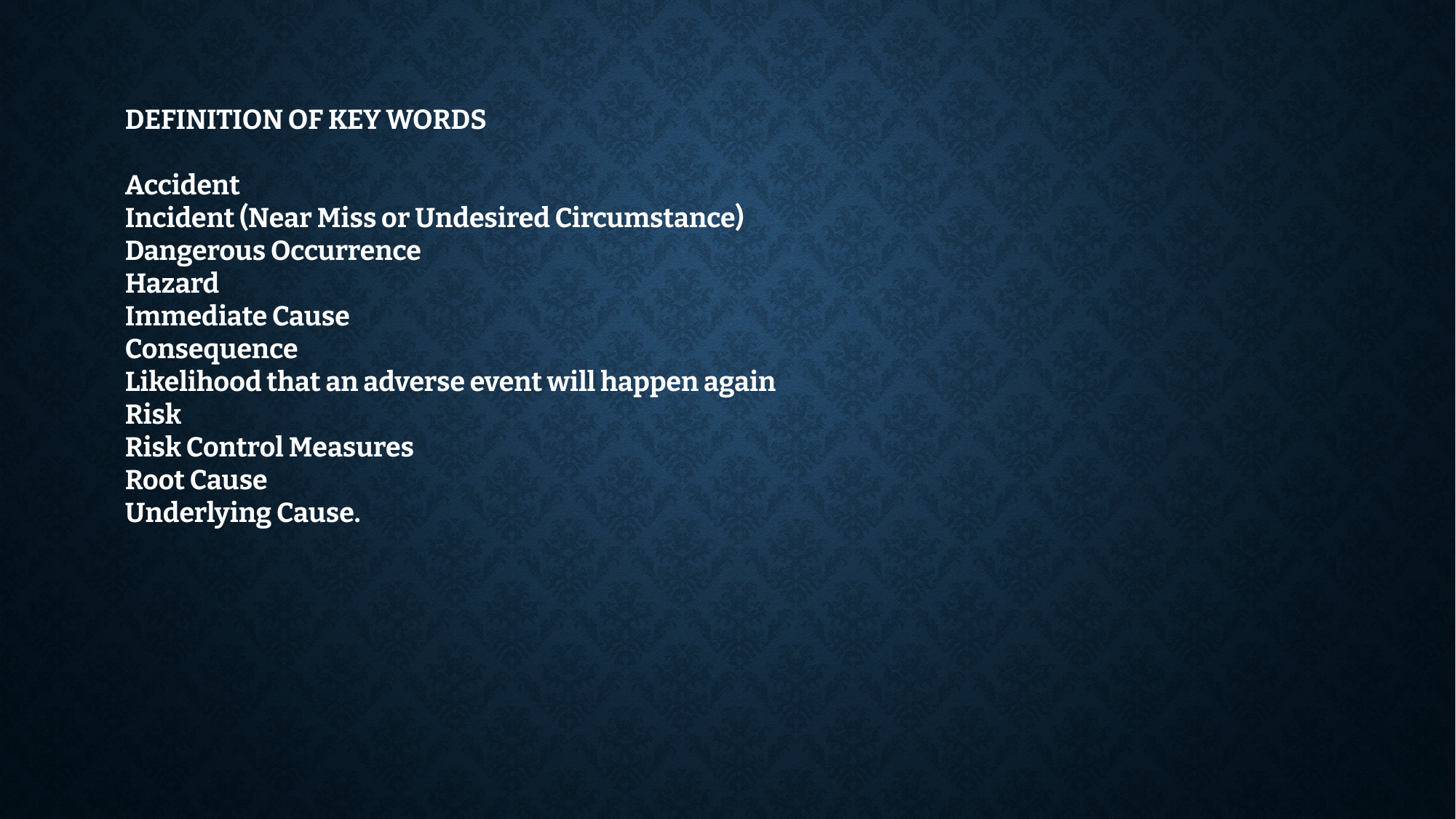

DEFINITION OF KEY WORDS

Accident
Incident (Near Miss or Undesired Circumstance)
Dangerous Occurrence
Hazard
Immediate Cause
Consequence
Likelihood that an adverse event will happen again
Risk
Risk Control Measures
Root Cause
Underlying Cause.